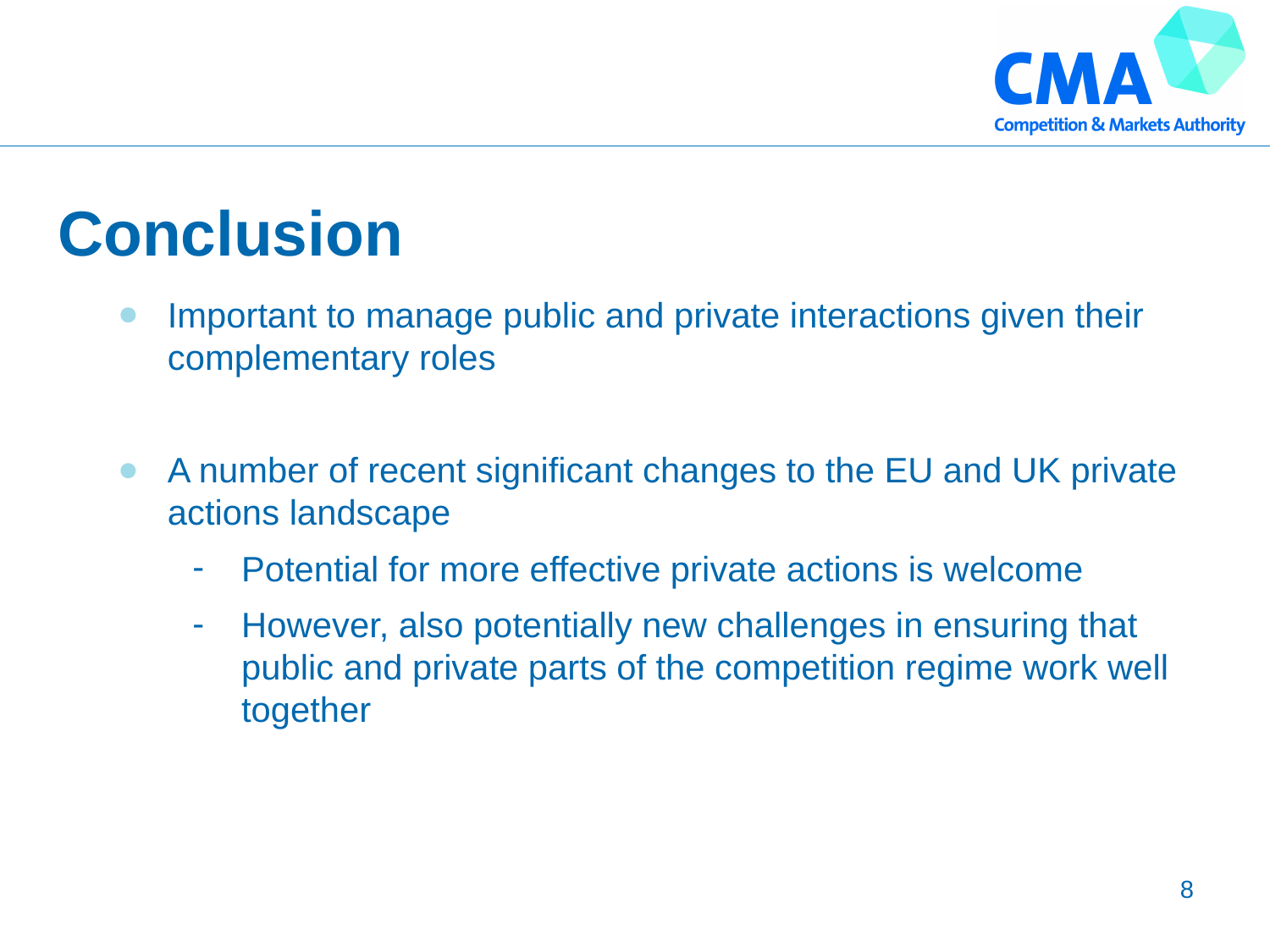

# Conclusion
Important to manage public and private interactions given their complementary roles

A number of recent significant changes to the EU and UK private actions landscape
Potential for more effective private actions is welcome
However, also potentially new challenges in ensuring that public and private parts of the competition regime work well  together

8